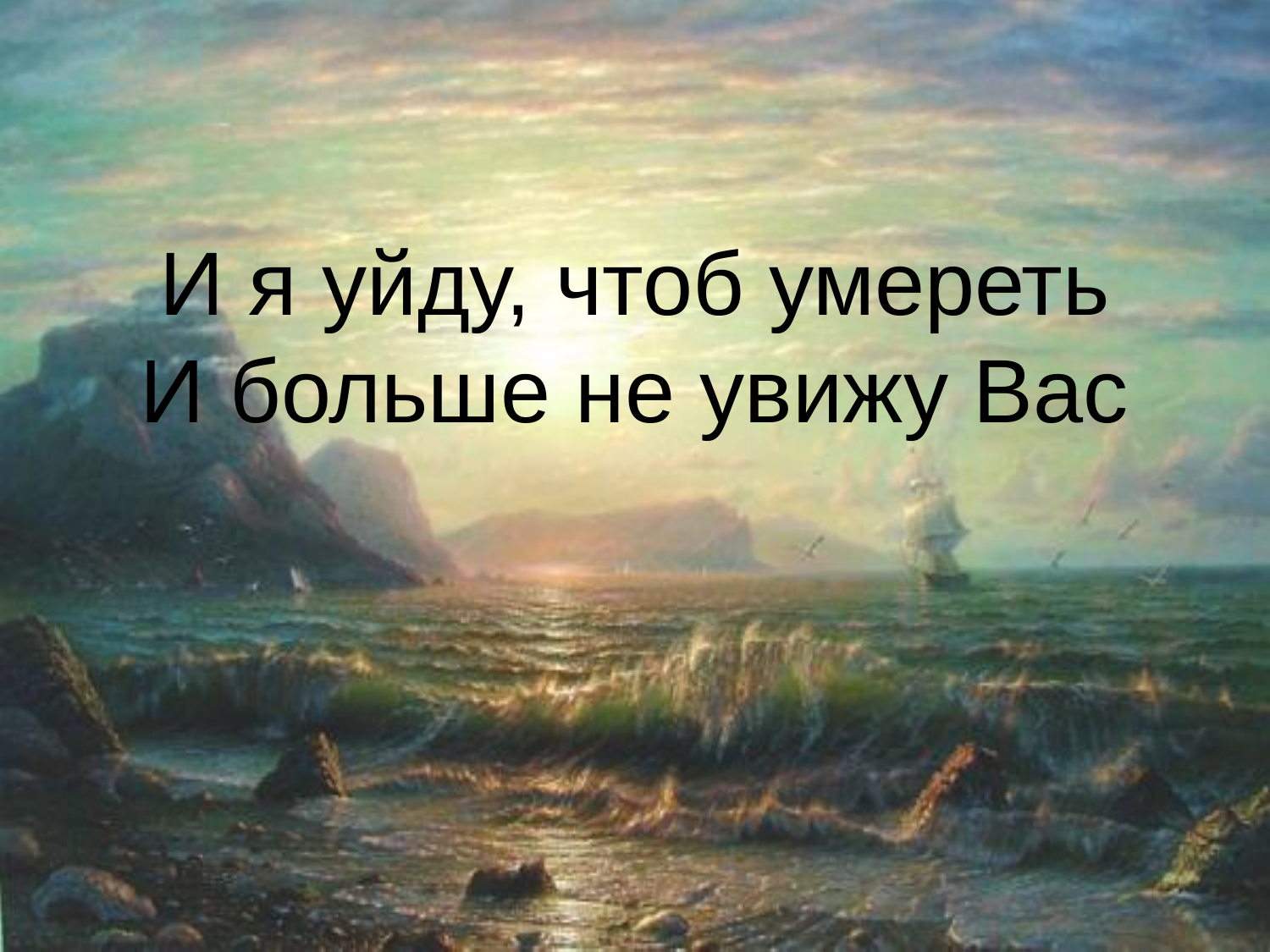

# И я уйду, чтоб умереть И больше не увижу Вас